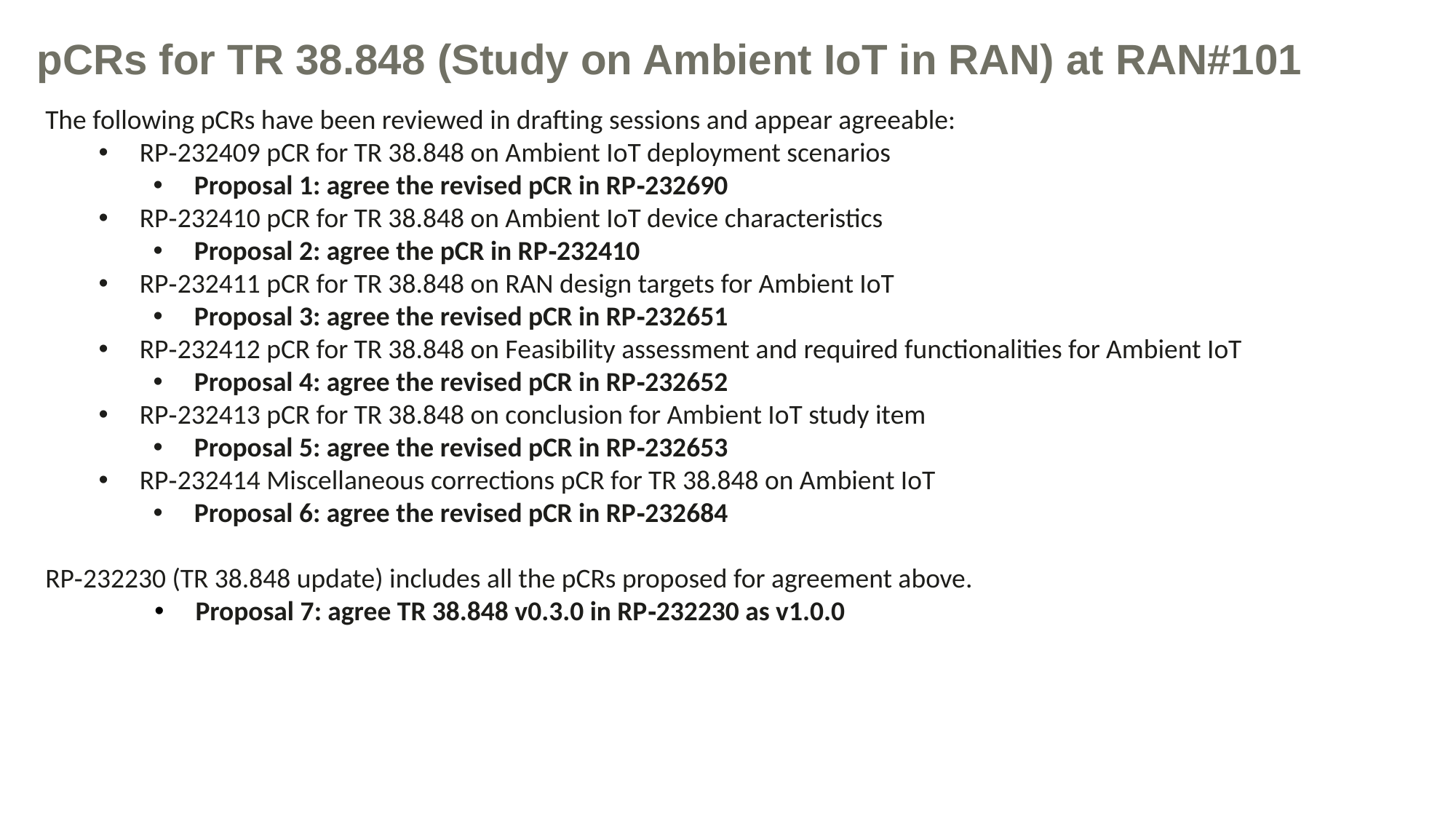

pCRs for TR 38.848 (Study on Ambient IoT in RAN) at RAN#101
The following pCRs have been reviewed in drafting sessions and appear agreeable:
RP‑232409 pCR for TR 38.848 on Ambient IoT deployment scenarios
Proposal 1: agree the revised pCR in RP‑232690
RP‑232410 pCR for TR 38.848 on Ambient IoT device characteristics
Proposal 2: agree the pCR in RP‑232410
RP‑232411 pCR for TR 38.848 on RAN design targets for Ambient IoT
Proposal 3: agree the revised pCR in RP‑232651
RP‑232412 pCR for TR 38.848 on Feasibility assessment and required functionalities for Ambient IoT
Proposal 4: agree the revised pCR in RP‑232652
RP‑232413 pCR for TR 38.848 on conclusion for Ambient IoT study item
Proposal 5: agree the revised pCR in RP‑232653
RP‑232414 Miscellaneous corrections pCR for TR 38.848 on Ambient IoT
Proposal 6: agree the revised pCR in RP‑232684

RP‑232230 (TR 38.848 update) includes all the pCRs proposed for agreement above.
Proposal 7: agree TR 38.848 v0.3.0 in RP‑232230 as v1.0.0